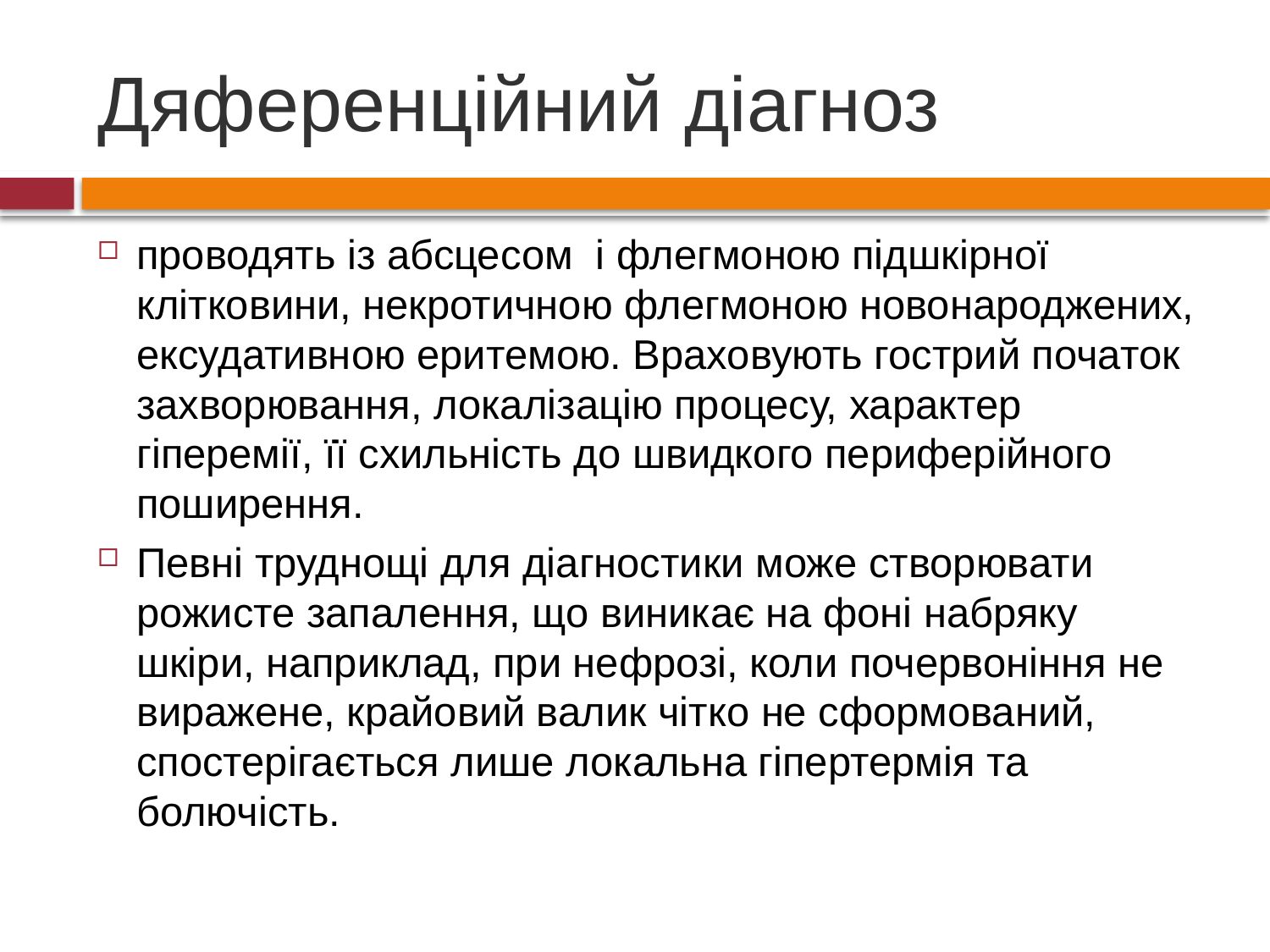

# Дяференційний діагноз
проводять із абсцесом  і флегмоною підшкірної клітковини, некротичною флегмоною новонароджених, ексудативною еритемою. Враховують гострий початок захворювання, локалізацію процесу, характер гіперемії, її схильність до швидкого периферійного поширення.
Певні труднощі для діагностики може створювати рожисте запалення, що виникає на фоні набряку шкіри, наприклад, при нефрозі, коли почервоніння не виражене, крайовий валик чітко не сформований, спостерігається лише локальна гіпертермія та болючість.